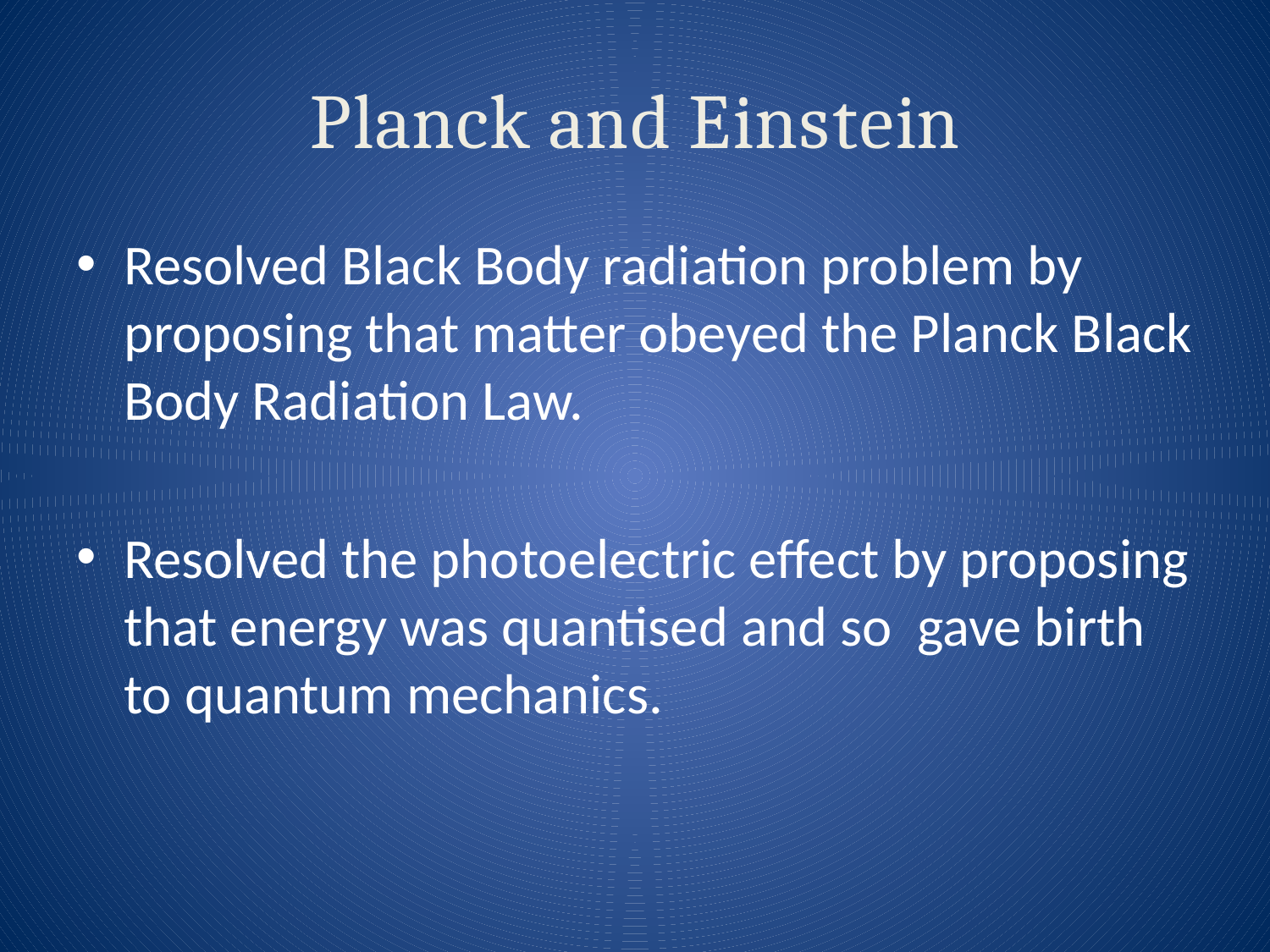

# Planck and Einstein
Resolved Black Body radiation problem by proposing that matter obeyed the Planck Black Body Radiation Law.

Resolved the photoelectric effect by proposing that energy was quantised and so  gave birth to quantum mechanics.